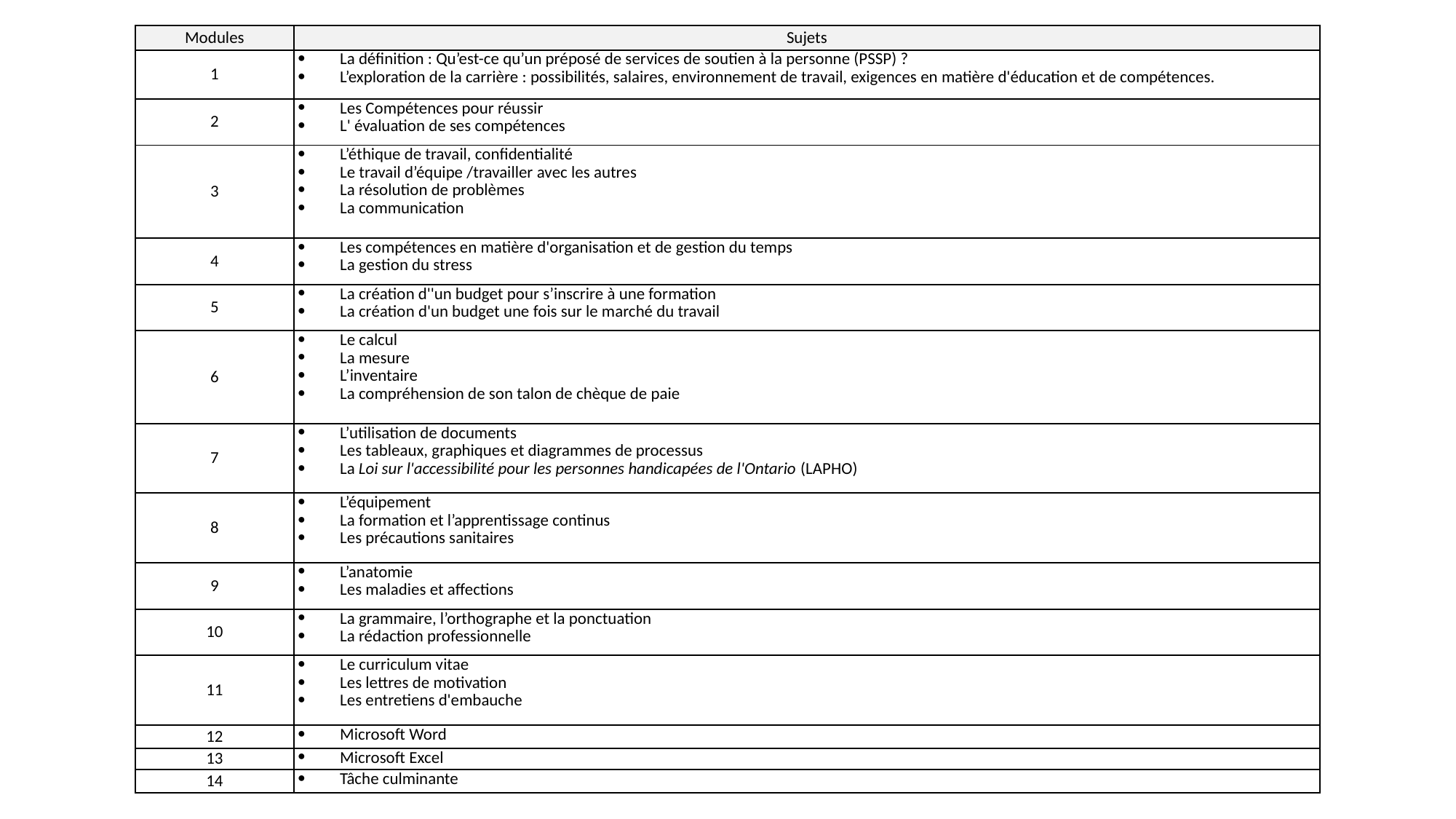

| Modules | Sujets |
| --- | --- |
| 1 | La définition : Qu’est-ce qu’un préposé de services de soutien à la personne (PSSP) ? L’exploration de la carrière : possibilités, salaires, environnement de travail, exigences en matière d'éducation et de compétences. |
| 2 | Les Compétences pour réussir L' évaluation de ses compétences |
| 3 | L’éthique de travail, confidentialité  Le travail d’équipe /travailler avec les autres  La résolution de problèmes La communication |
| 4 | Les compétences en matière d'organisation et de gestion du temps La gestion du stress |
| 5 | La création d''un budget pour s’inscrire à une formation La création d'un budget une fois sur le marché du travail |
| 6 | Le calcul La mesure L’inventaire La compréhension de son talon de chèque de paie |
| 7 | L’utilisation de documents Les tableaux, graphiques et diagrammes de processus  La Loi sur l'accessibilité pour les personnes handicapées de l'Ontario (LAPHO) |
| 8 | L’équipement La formation et l’apprentissage continus  Les précautions sanitaires |
| 9 | L’anatomie Les maladies et affections |
| 10 | La grammaire, l’orthographe et la ponctuation  La rédaction professionnelle |
| 11 | Le curriculum vitae Les lettres de motivation Les entretiens d'embauche |
| 12 | Microsoft Word |
| 13 | Microsoft Excel |
| 14 | Tâche culminante |